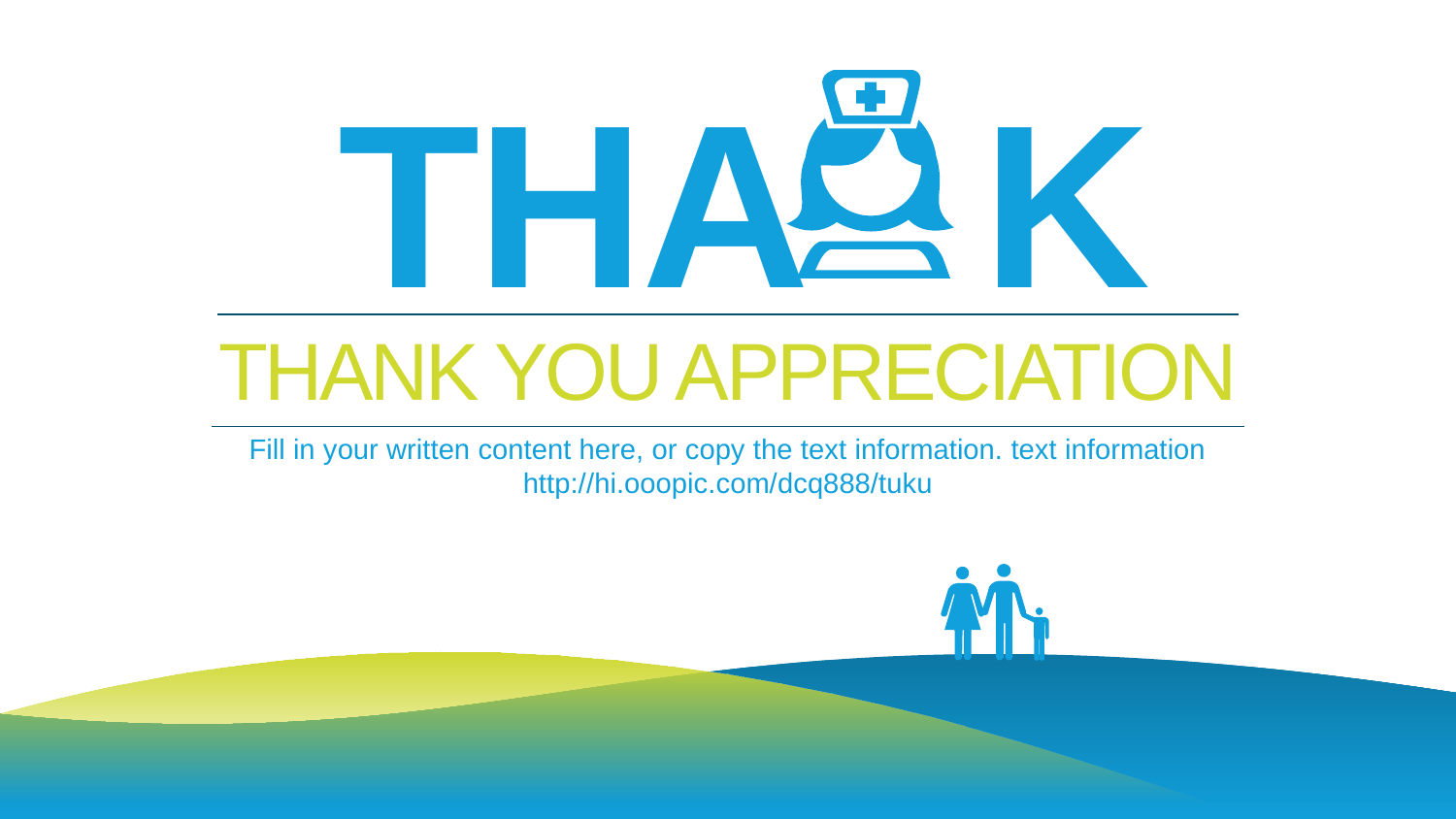

THA   K

THANK YOU APPRECIATION
Fill in your written content here, or copy the text information. text information
http://hi.ooopic.com/dcq888/tuku